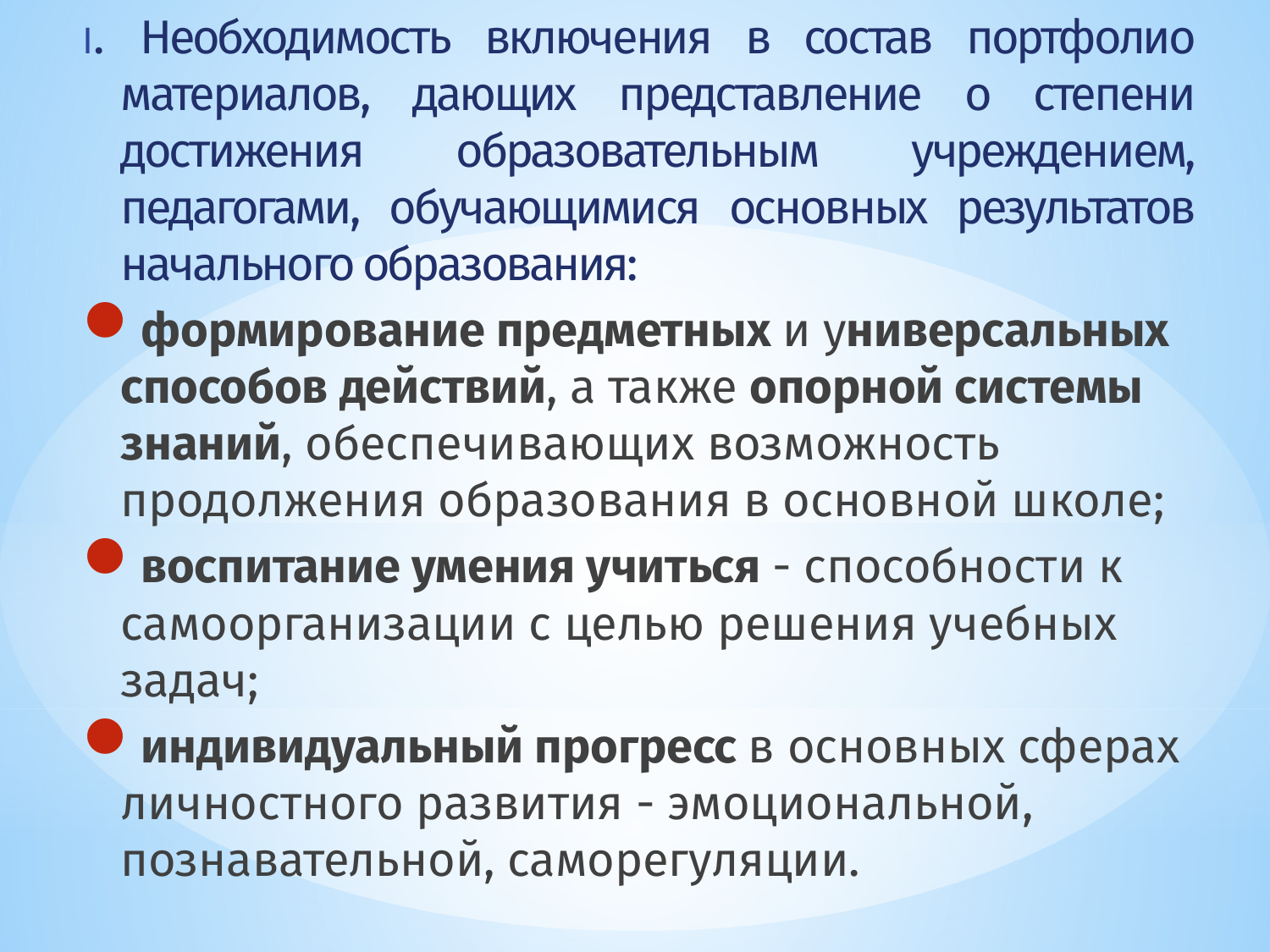

I. Необходимость включения в состав портфолио материалов, дающих представление о степени достижения образовательным учреждением, педагогами, обучающимися основных результатов начального образования:
формирование предметных и универсальных способов действий, а также опорной системы знаний, обеспечивающих возможность продолжения образования в основной школе;
воспитание умения учиться - способности к самоорганизации с целью решения учебных задач;
индивидуальный прогресс в основных сферах личностного развития - эмоциональной, познавательной, саморегуляции.